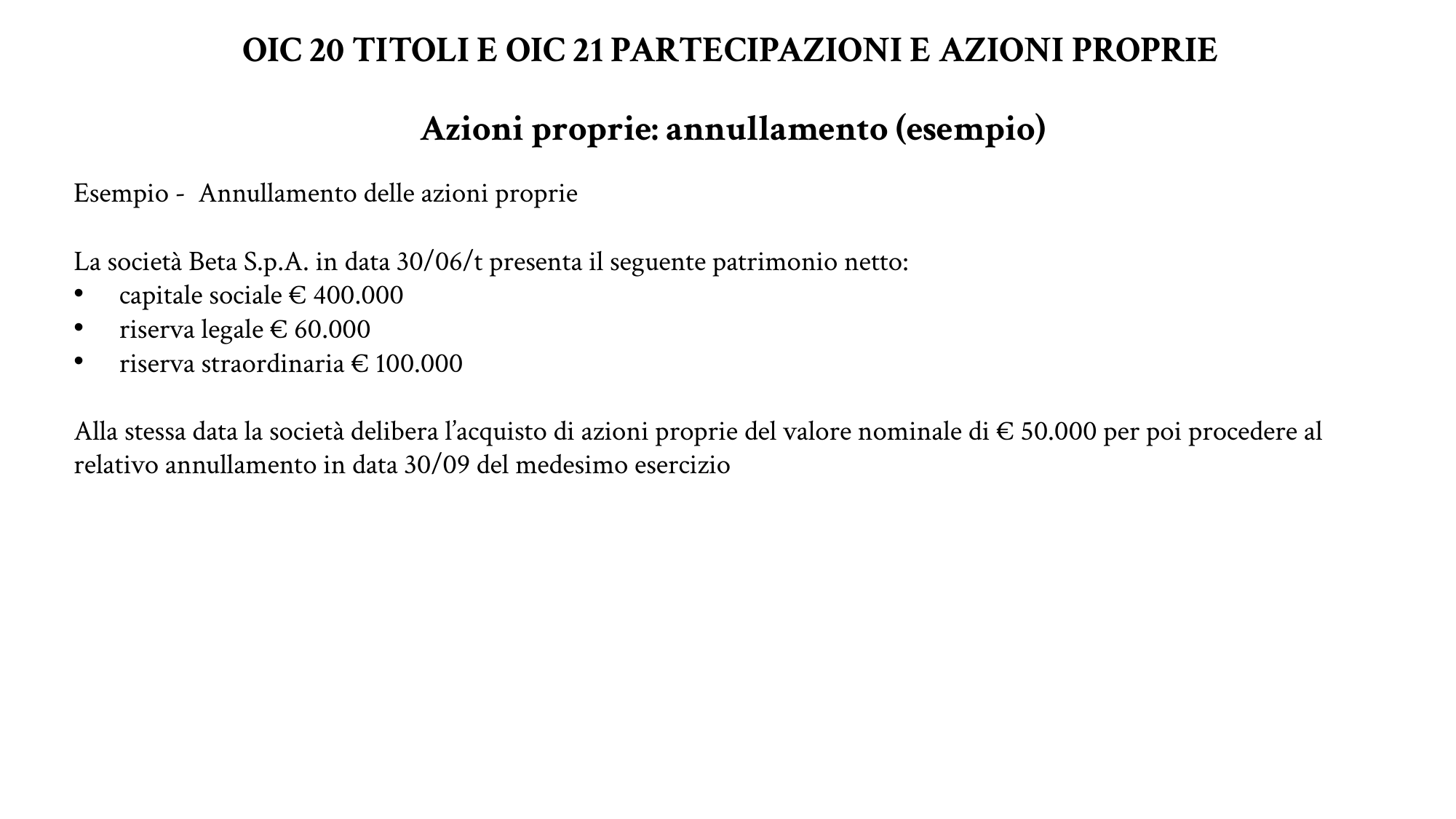

OIC 20 TITOLI E OIC 21 PARTECIPAZIONI E AZIONI PROPRIE
Azioni proprie: annullamento (esempio)
Esempio -  Annullamento delle azioni proprie

La società Beta S.p.A. in data 30/06/t presenta il seguente patrimonio netto:
capitale sociale € 400.000
riserva legale € 60.000
riserva straordinaria € 100.000

Alla stessa data la società delibera l’acquisto di azioni proprie del valore nominale di € 50.000 per poi procedere al relativo annullamento in data 30/09 del medesimo esercizio